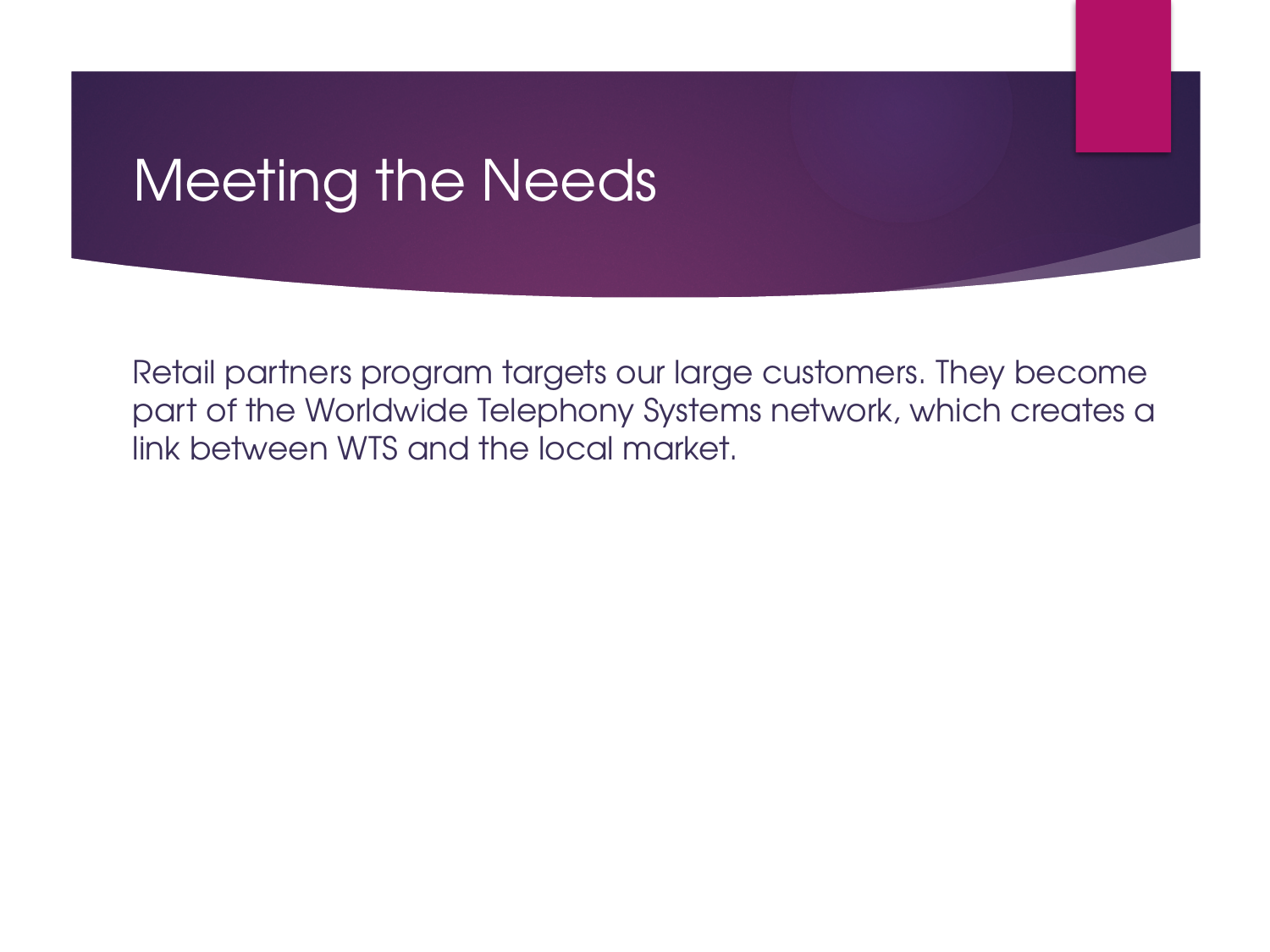

# Meeting the Needs
Retail partners program targets our large customers. They become part of the Worldwide Telephony Systems network, which creates a link between WTS and the local market.